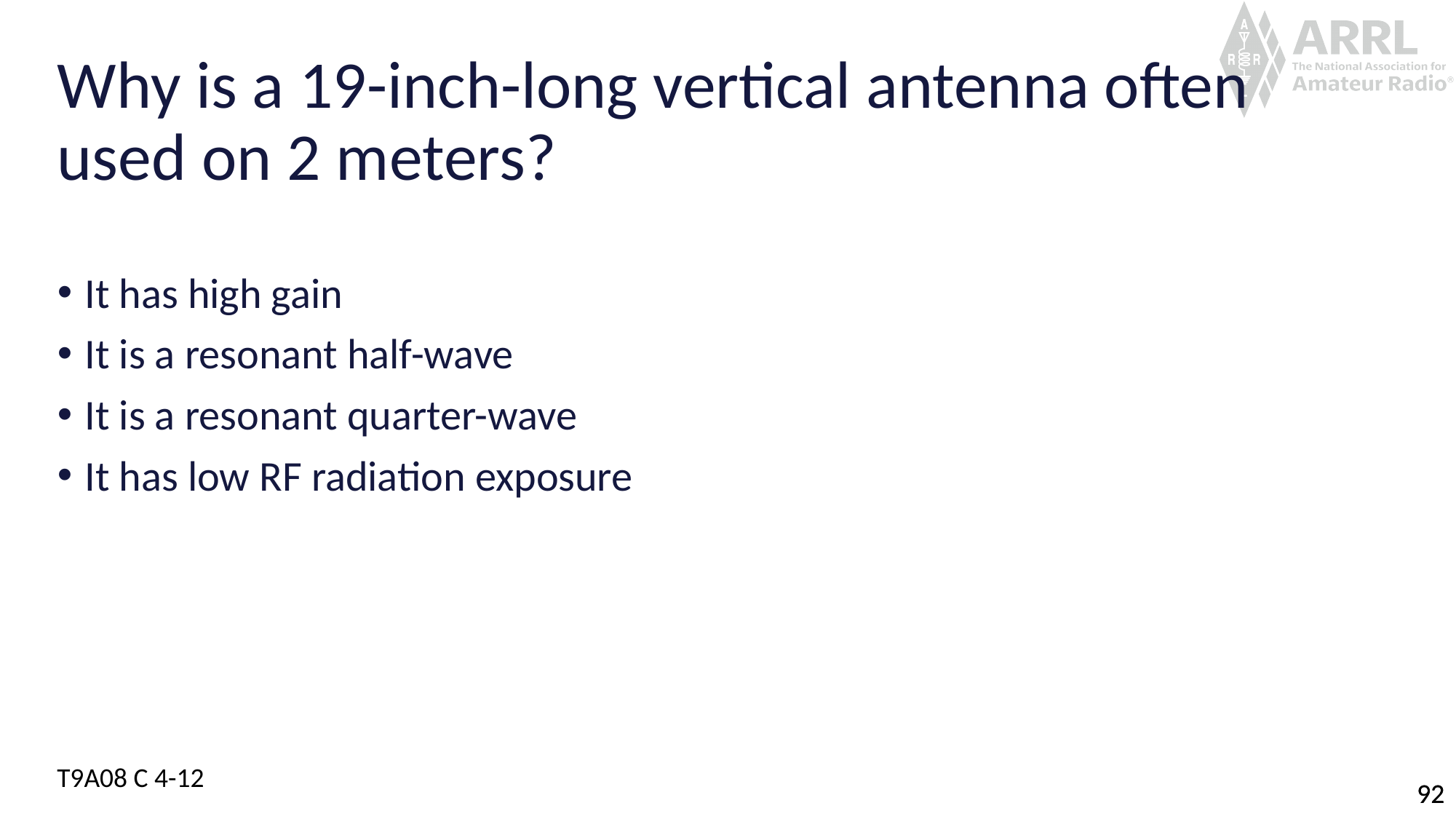

# Why is a 19-inch-long vertical antenna often used on 2 meters?
It has high gain
It is a resonant half-wave
It is a resonant quarter-wave
It has low RF radiation exposure
T9A08 C 4-12